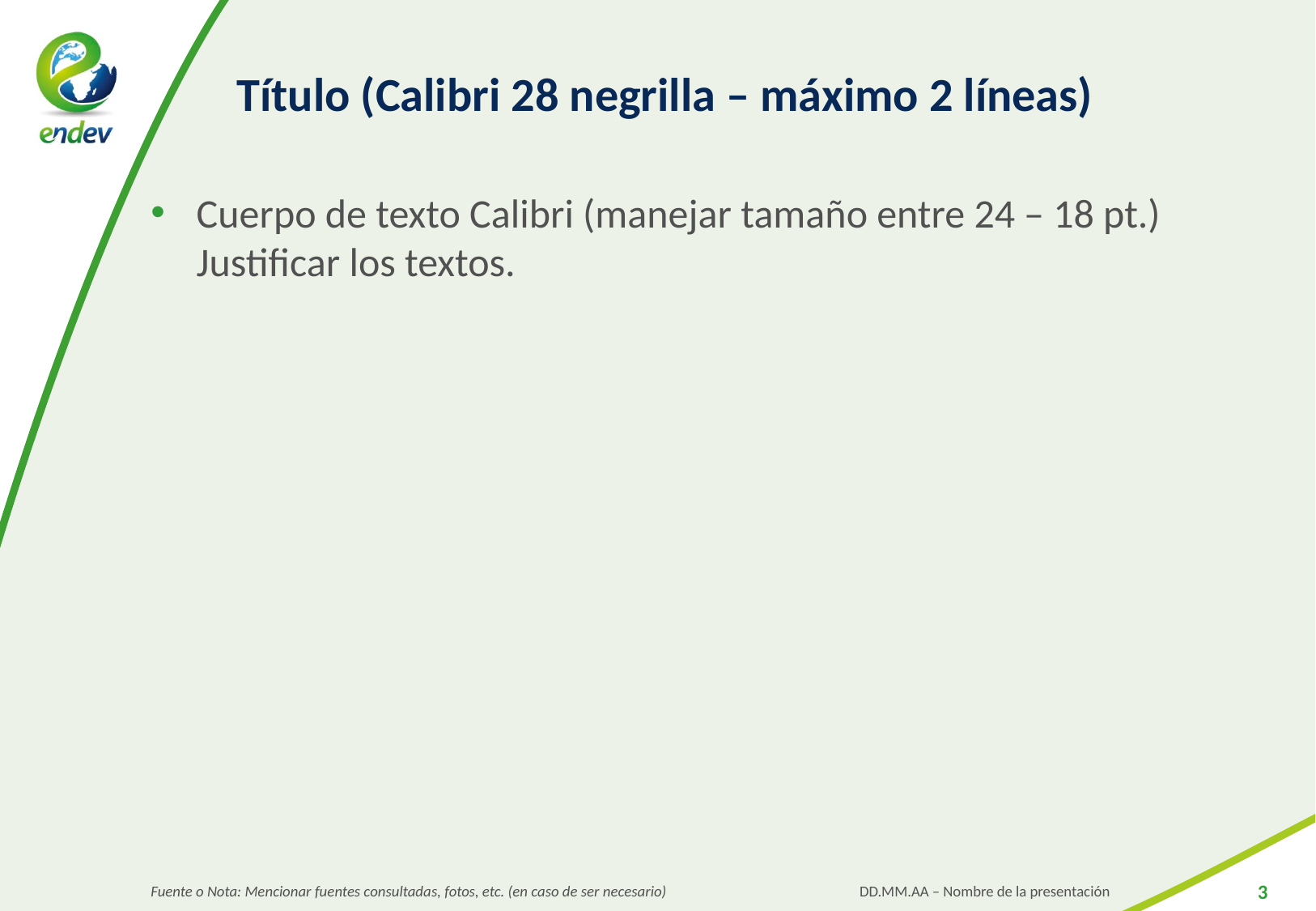

# Título (Calibri 28 negrilla – máximo 2 líneas)
Cuerpo de texto Calibri (manejar tamaño entre 24 – 18 pt.) Justificar los textos.
DD.MM.AA – Nombre de la presentación
Fuente o Nota: Mencionar fuentes consultadas, fotos, etc. (en caso de ser necesario)
3